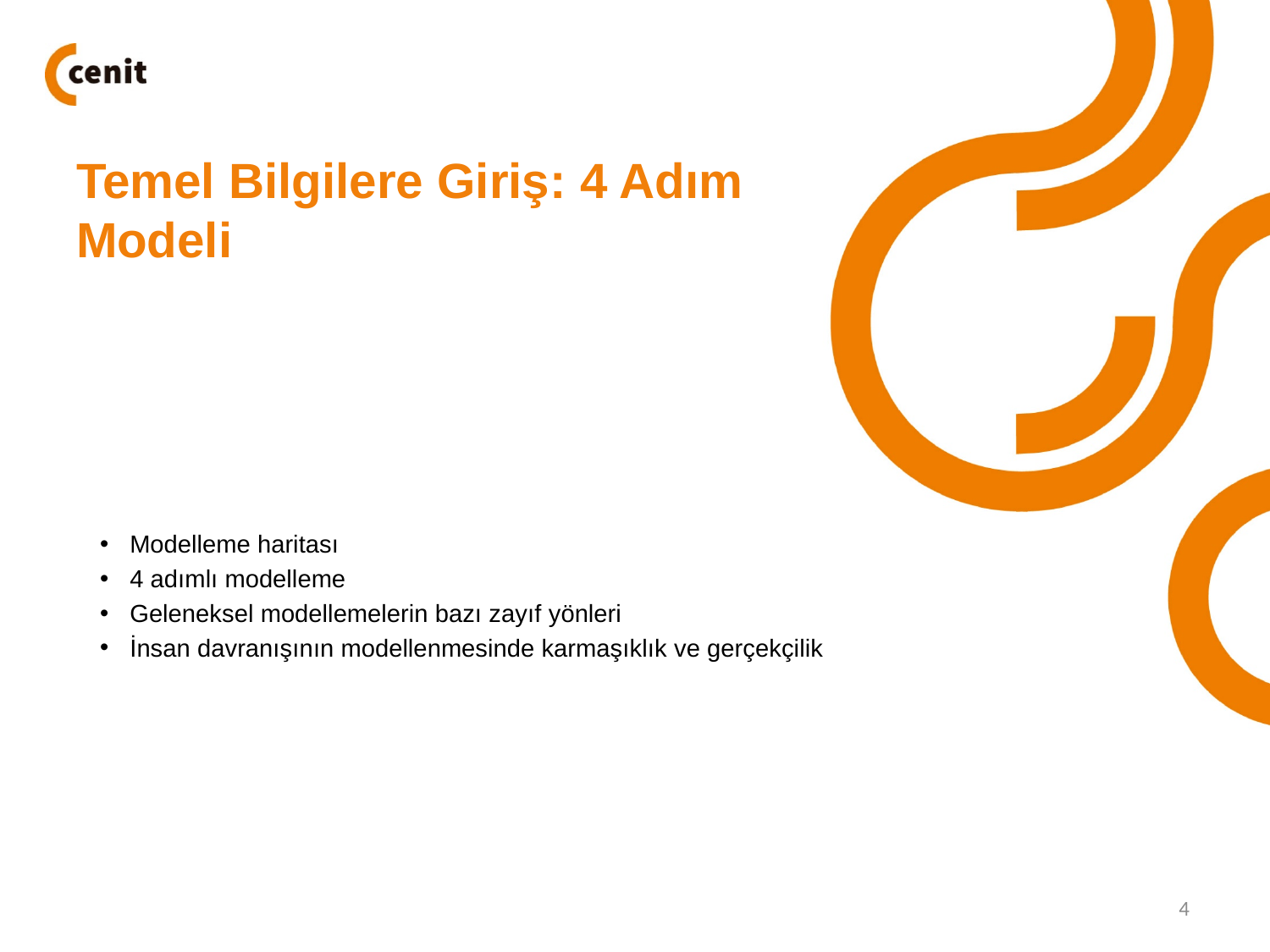

# Temel Bilgilere Giriş: 4 Adım Modeli
Modelleme haritası
4 adımlı modelleme
Geleneksel modellemelerin bazı zayıf yönleri
İnsan davranışının modellenmesinde karmaşıklık ve gerçekçilik
4